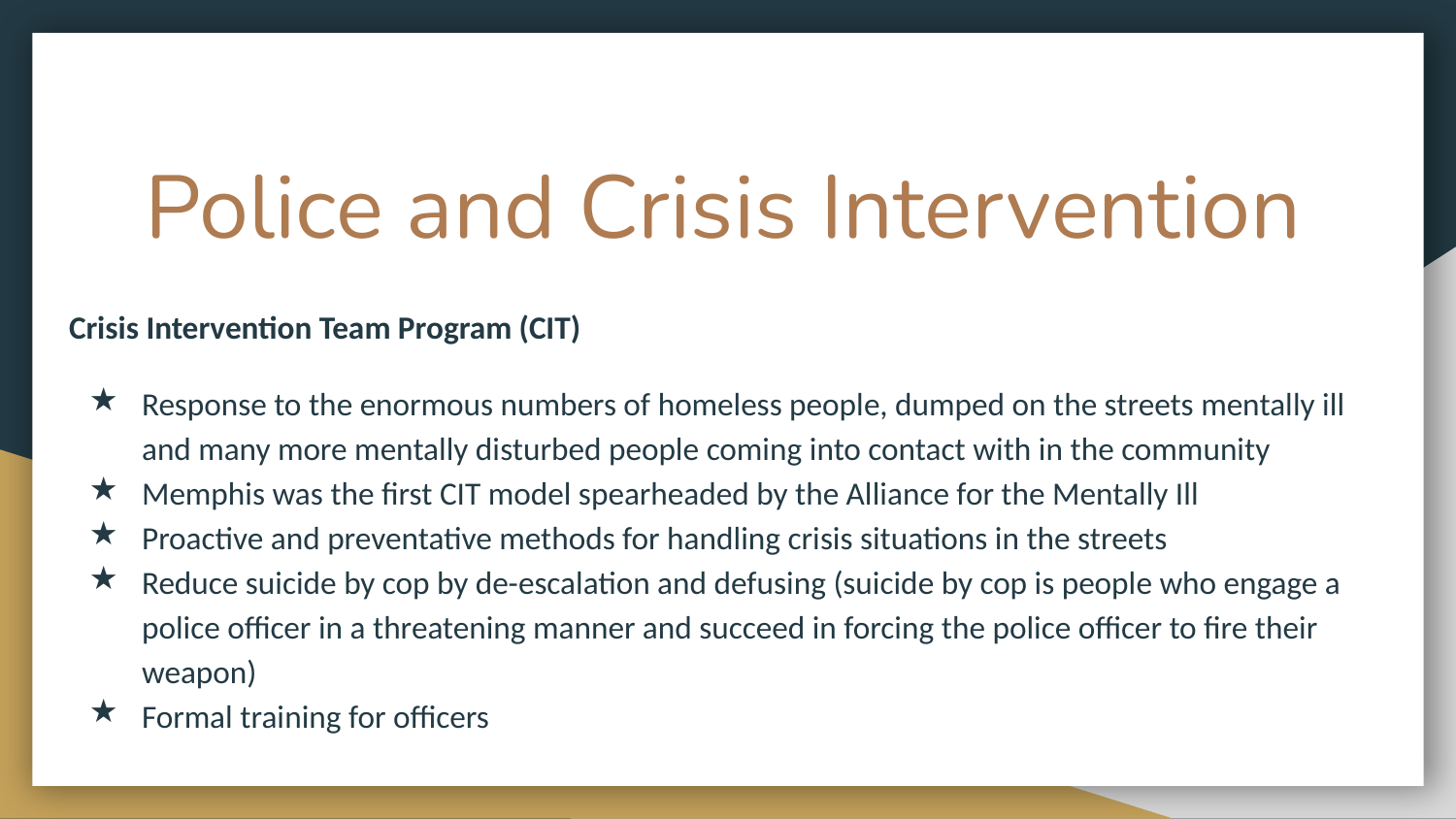

# Police and Crisis Intervention
Crisis Intervention Team Program (CIT)
Response to the enormous numbers of homeless people, dumped on the streets mentally ill and many more mentally disturbed people coming into contact with in the community
Memphis was the first CIT model spearheaded by the Alliance for the Mentally Ill
Proactive and preventative methods for handling crisis situations in the streets
Reduce suicide by cop by de-escalation and defusing (suicide by cop is people who engage a police officer in a threatening manner and succeed in forcing the police officer to fire their weapon)
Formal training for officers